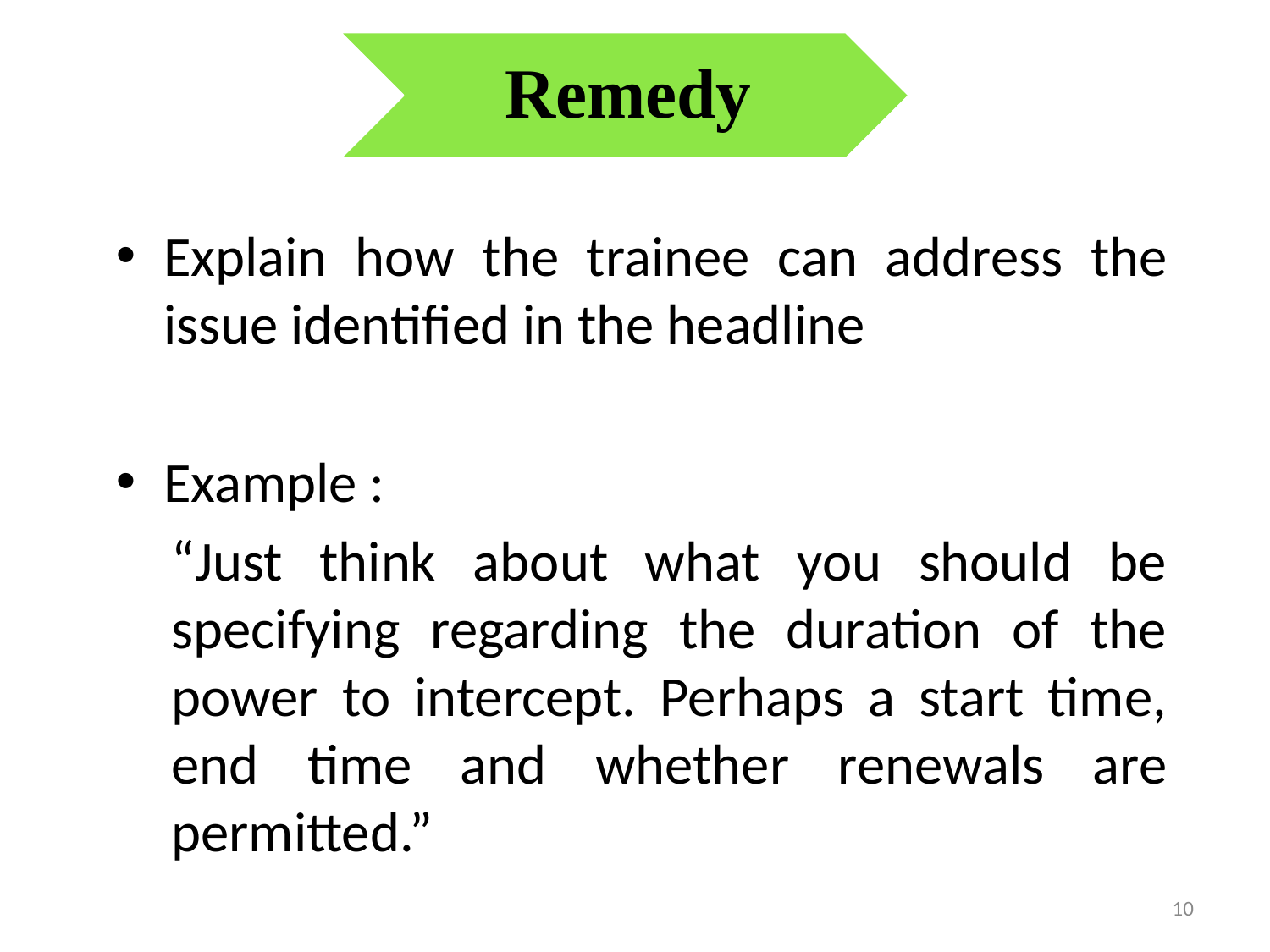

Remedy
Explain how the trainee can address the issue identified in the headline

Example :
“Just think about what you should be specifying regarding the duration of the power to intercept. Perhaps a start time, end time and whether renewals are permitted.”
10